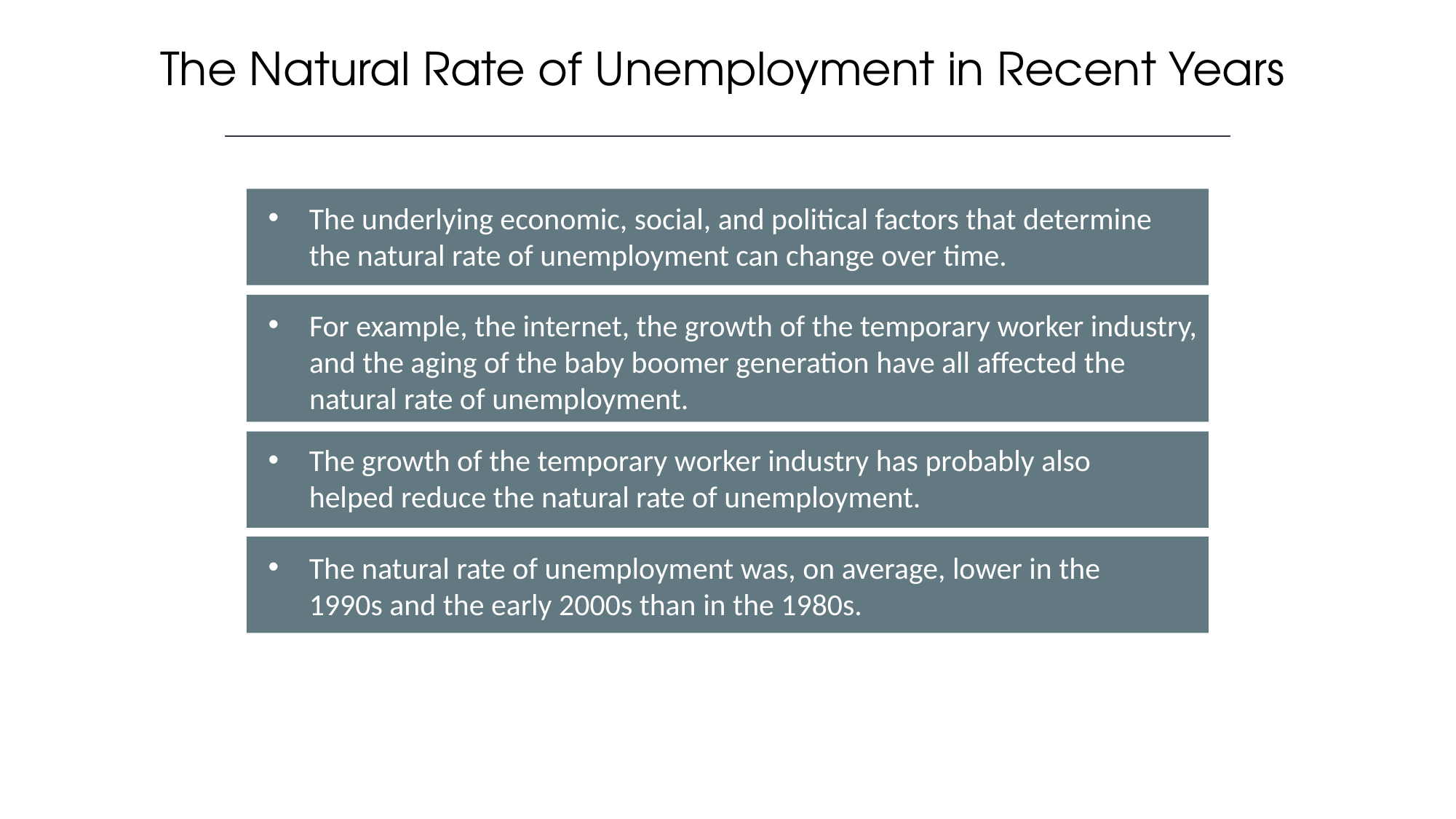

The Natural Rate of Unemployment in Recent Years
HAWKES LEARNING

The underlying economic, social, and political factors that determine the natural rate of unemployment can change over time.

For example, the internet, the growth of the temporary worker industry, and the aging of the baby boomer generation have all affected the natural rate of unemployment.

The growth of the temporary worker industry has probably also helped reduce the natural rate of unemployment.

The natural rate of unemployment was, on average, lower in the 1990s and the early 2000s than in the 1980s.